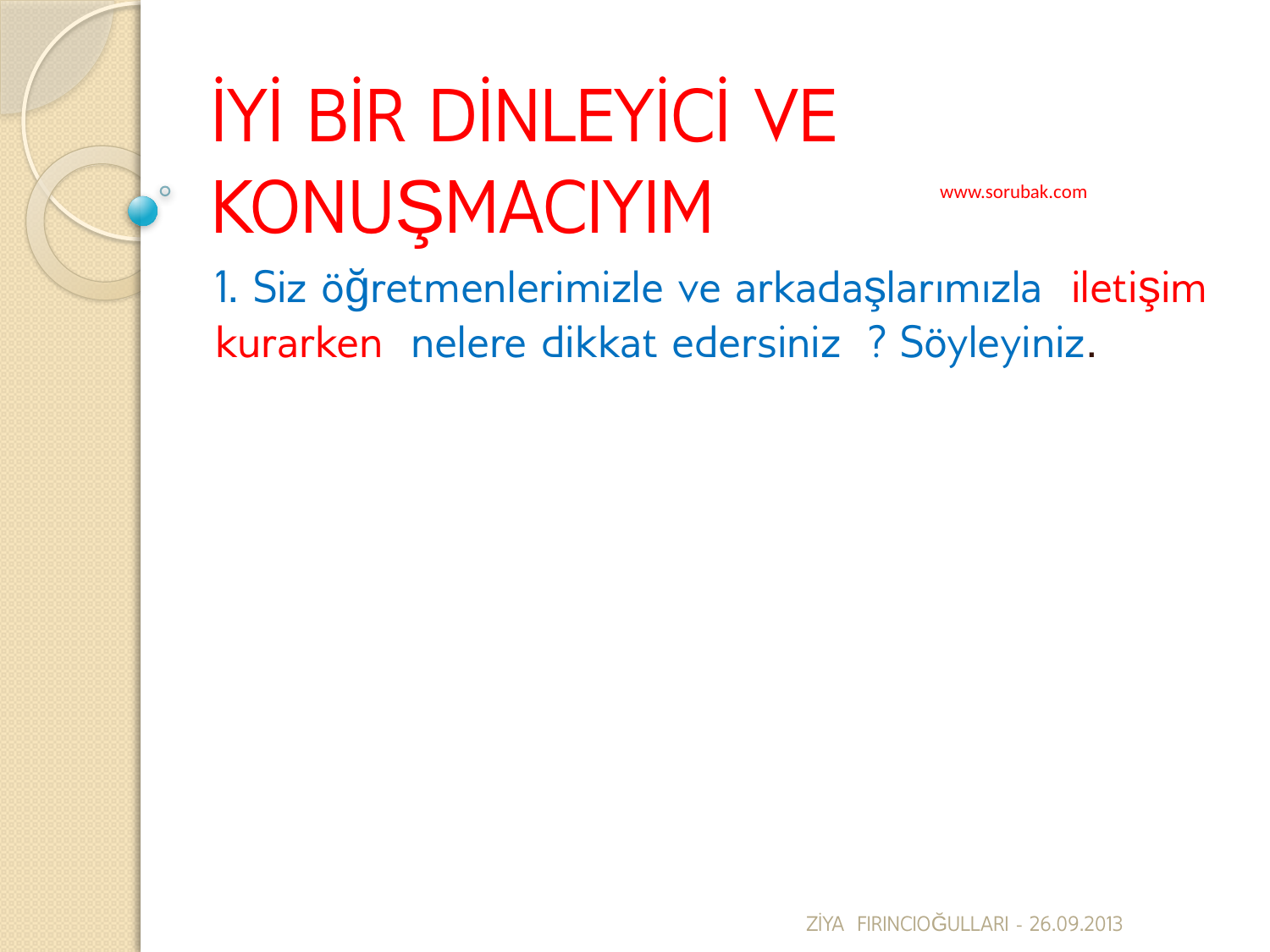

# İYİ BİR DİNLEYİCİ VE KONUŞMACIYIM
www.sorubak.com
1. Siz öğretmenlerimizle ve arkadaşlarımızla  iletişim kurarken  nelere dikkat edersiniz  ? Söyleyiniz.
ZİYA  FIRINCIOĞULLARI - 26.09.2013